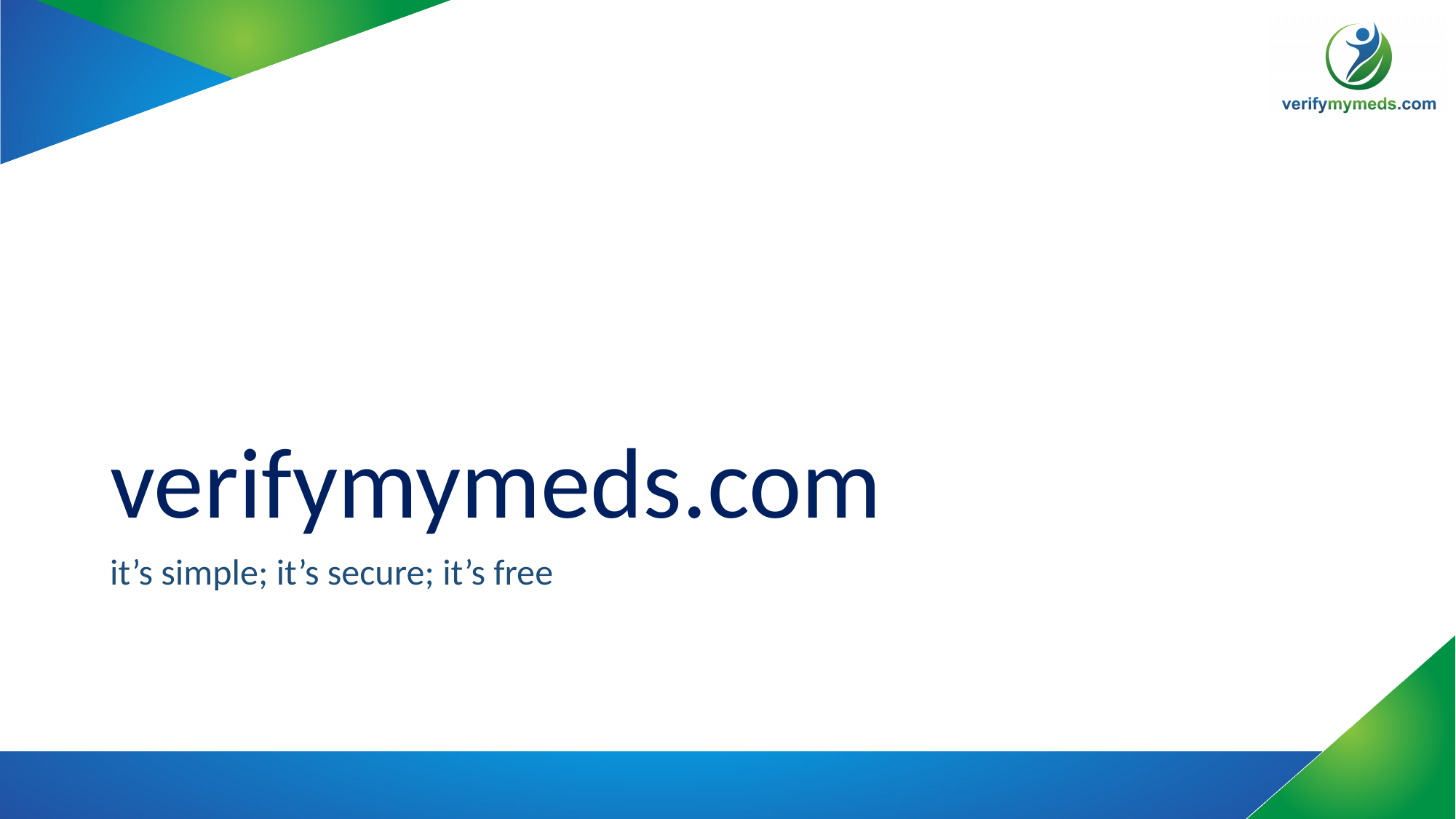

# verifymymeds.com
it’s simple; it’s secure; it’s free